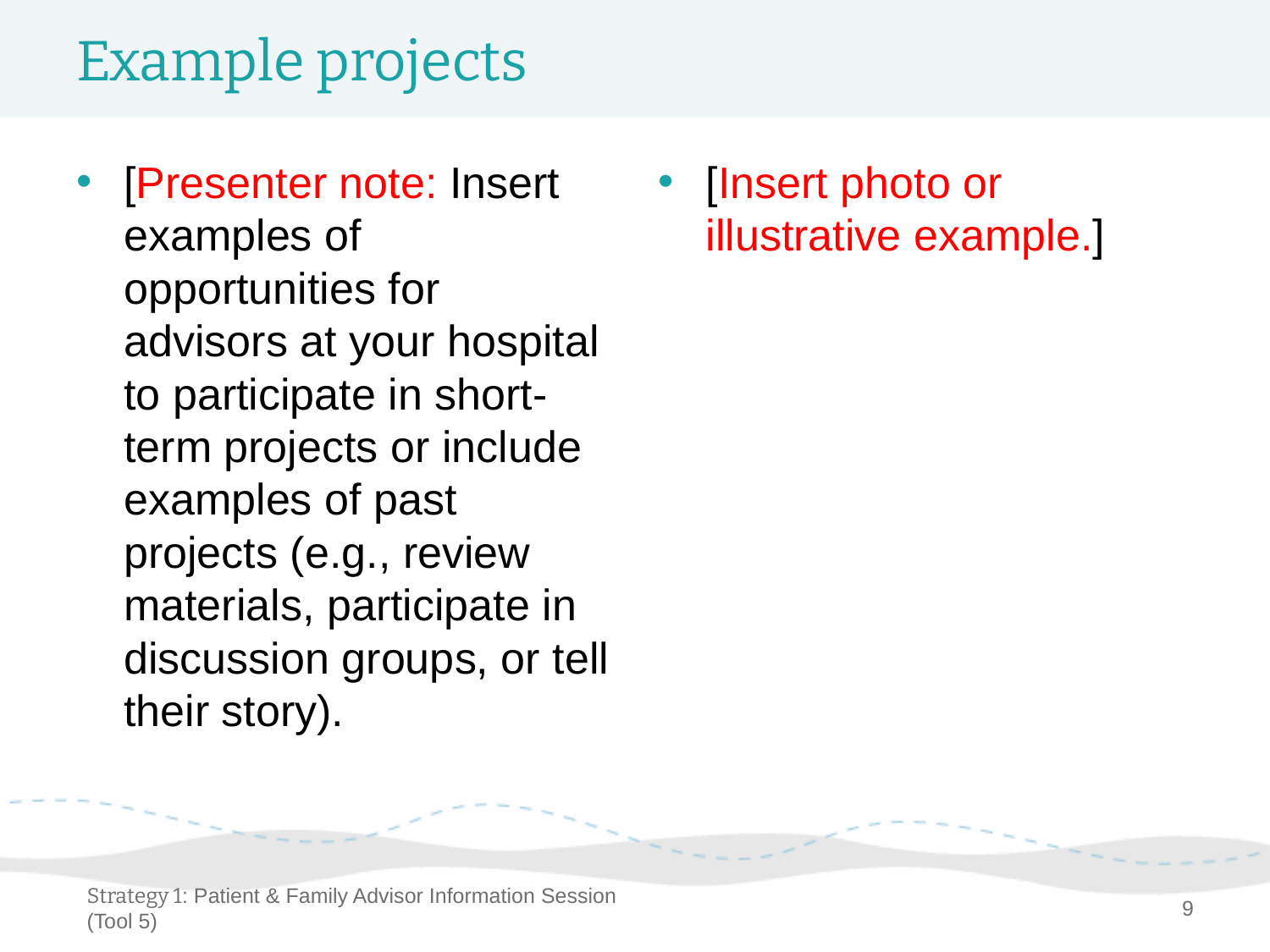

# Example projects
[Presenter note: Insert examples of opportunities for advisors at your hospital to participate in short-term projects or include examples of past projects (e.g., review materials, participate in discussion groups, or tell their story).
[Insert photo or illustrative example.]
Strategy 1: Patient & Family Advisor Information Session (Tool 5)
9